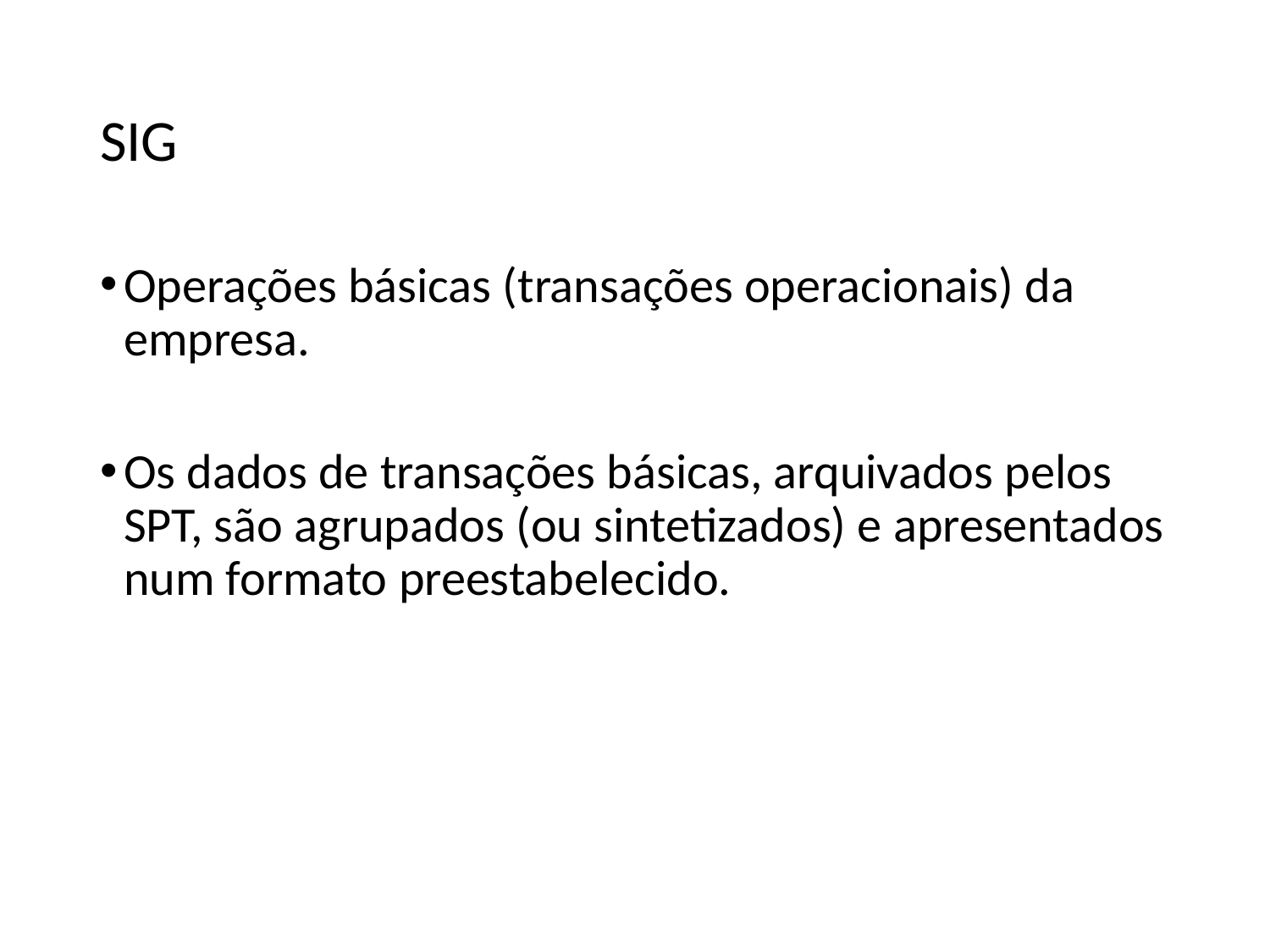

# SIG
Operações básicas (transações operacionais) da empresa.

Os dados de transações básicas, arquivados pelos SPT, são agrupados (ou sintetizados) e apresentados num formato preestabelecido.